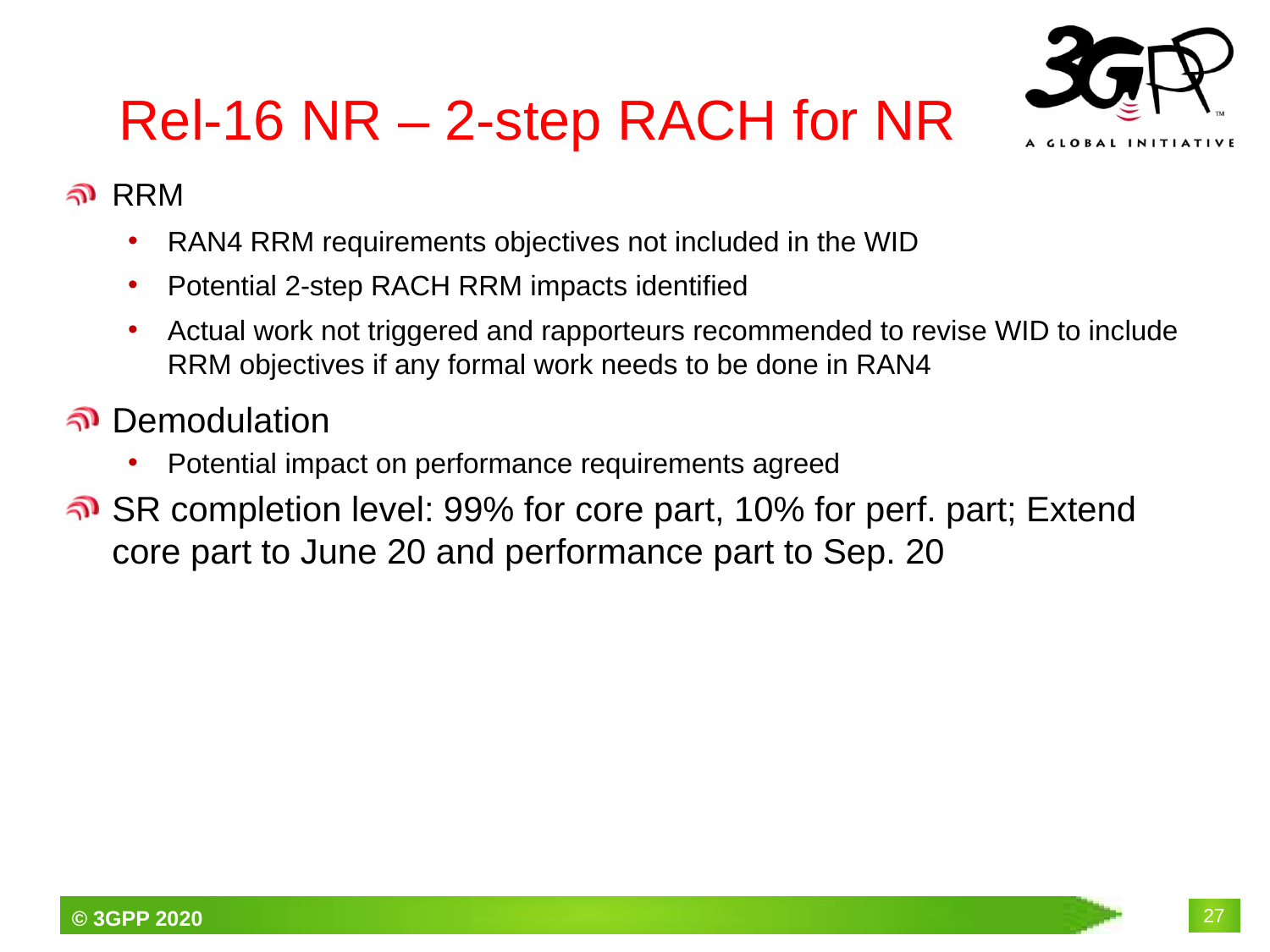

# Rel-16 NR – 2-step RACH for NR
RRM
RAN4 RRM requirements objectives not included in the WID
Potential 2-step RACH RRM impacts identified
Actual work not triggered and rapporteurs recommended to revise WID to include RRM objectives if any formal work needs to be done in RAN4
Demodulation
Potential impact on performance requirements agreed
SR completion level: 99% for core part, 10% for perf. part; Extend core part to June 20 and performance part to Sep. 20